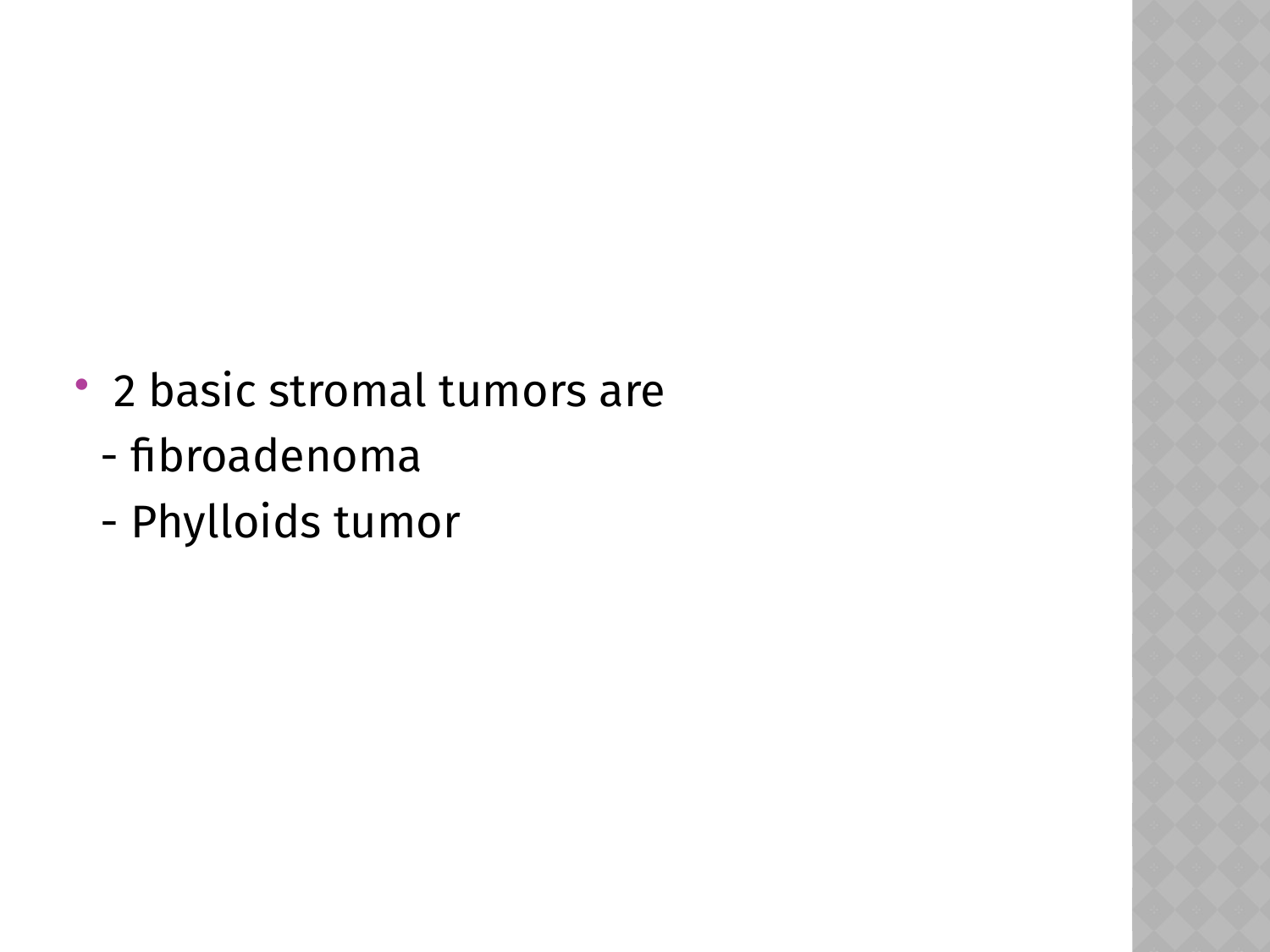

#

2 basic stromal tumors are
  - fibroadenoma
  - Phylloids tumor